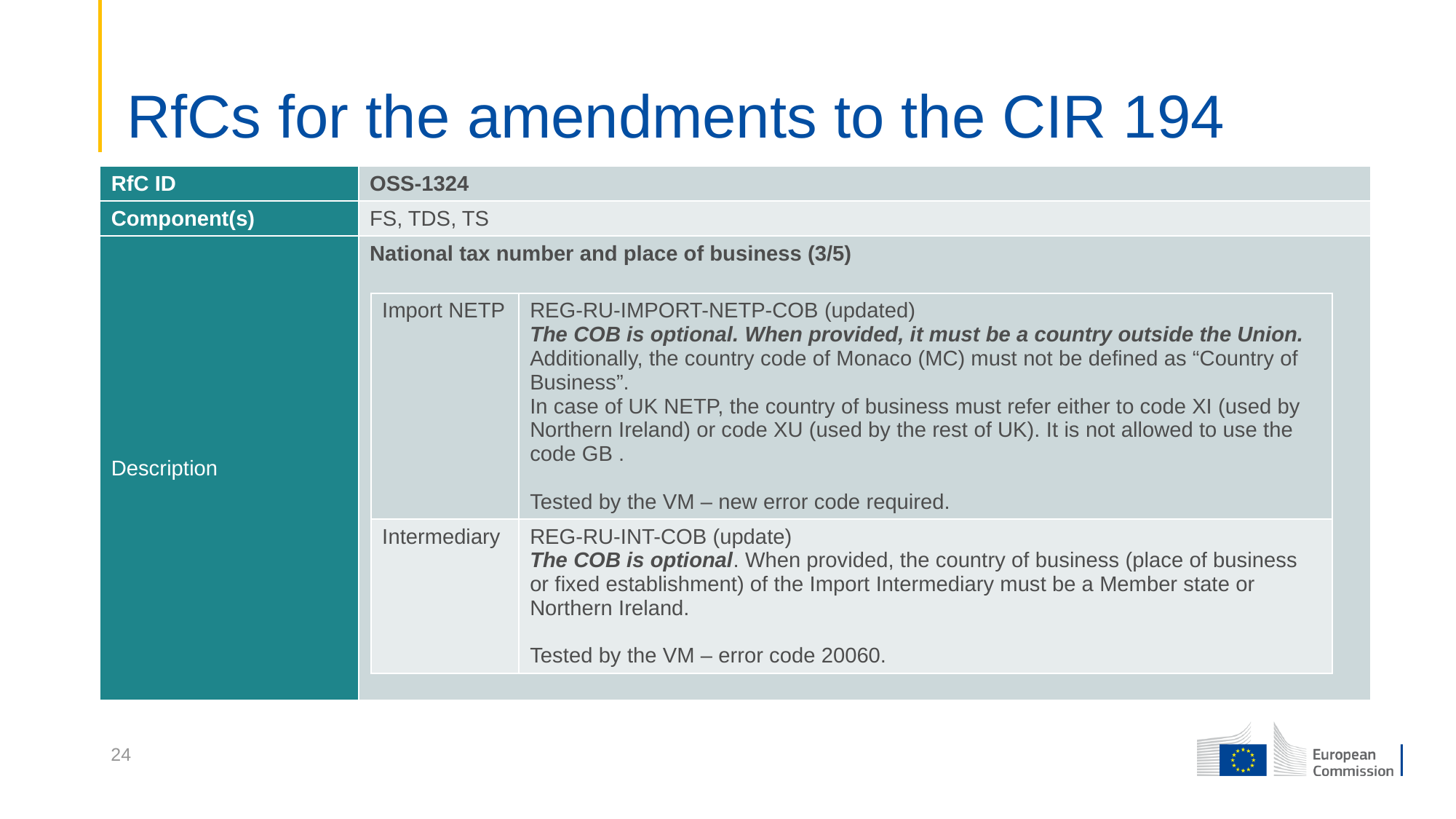

# RfCs for the amendments to the CIR 194
| RfC ID | OSS-1324 |
| --- | --- |
| Component(s) | FS, TDS, TS |
| Description | National tax number and place of business (3/5) |
| Import NETP | REG-RU-IMPORT-NETP-COB (updated) The COB is optional. When provided, it must be a country outside the Union. Additionally, the country code of Monaco (MC) must not be defined as “Country of Business”. In case of UK NETP, the country of business must refer either to code XI (used by Northern Ireland) or code XU (used by the rest of UK). It is not allowed to use the code GB . Tested by the VM – new error code required. |
| --- | --- |
| Intermediary | REG-RU-INT-COB (update) The COB is optional. When provided, the country of business (place of business or fixed establishment) of the Import Intermediary must be a Member state or Northern Ireland. Tested by the VM – error code 20060. |
24